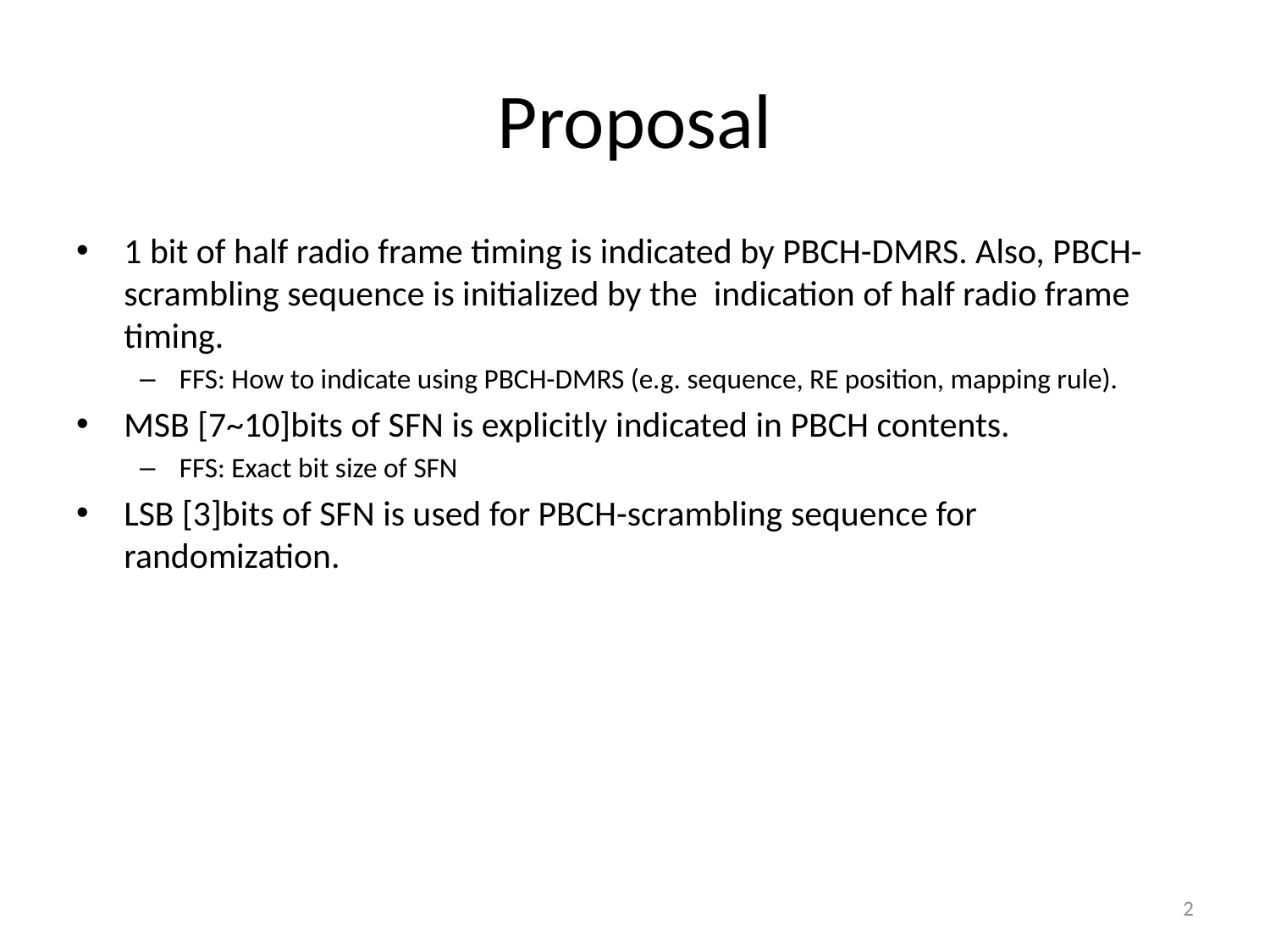

# Proposal
1 bit of half radio frame timing is indicated by PBCH-DMRS. Also, PBCH-scrambling sequence is initialized by the  indication of half radio frame timing.
FFS: How to indicate using PBCH-DMRS (e.g. sequence, RE position, mapping rule).
MSB [7~10]bits of SFN is explicitly indicated in PBCH contents.
FFS: Exact bit size of SFN
LSB [3]bits of SFN is used for PBCH-scrambling sequence for randomization.
2